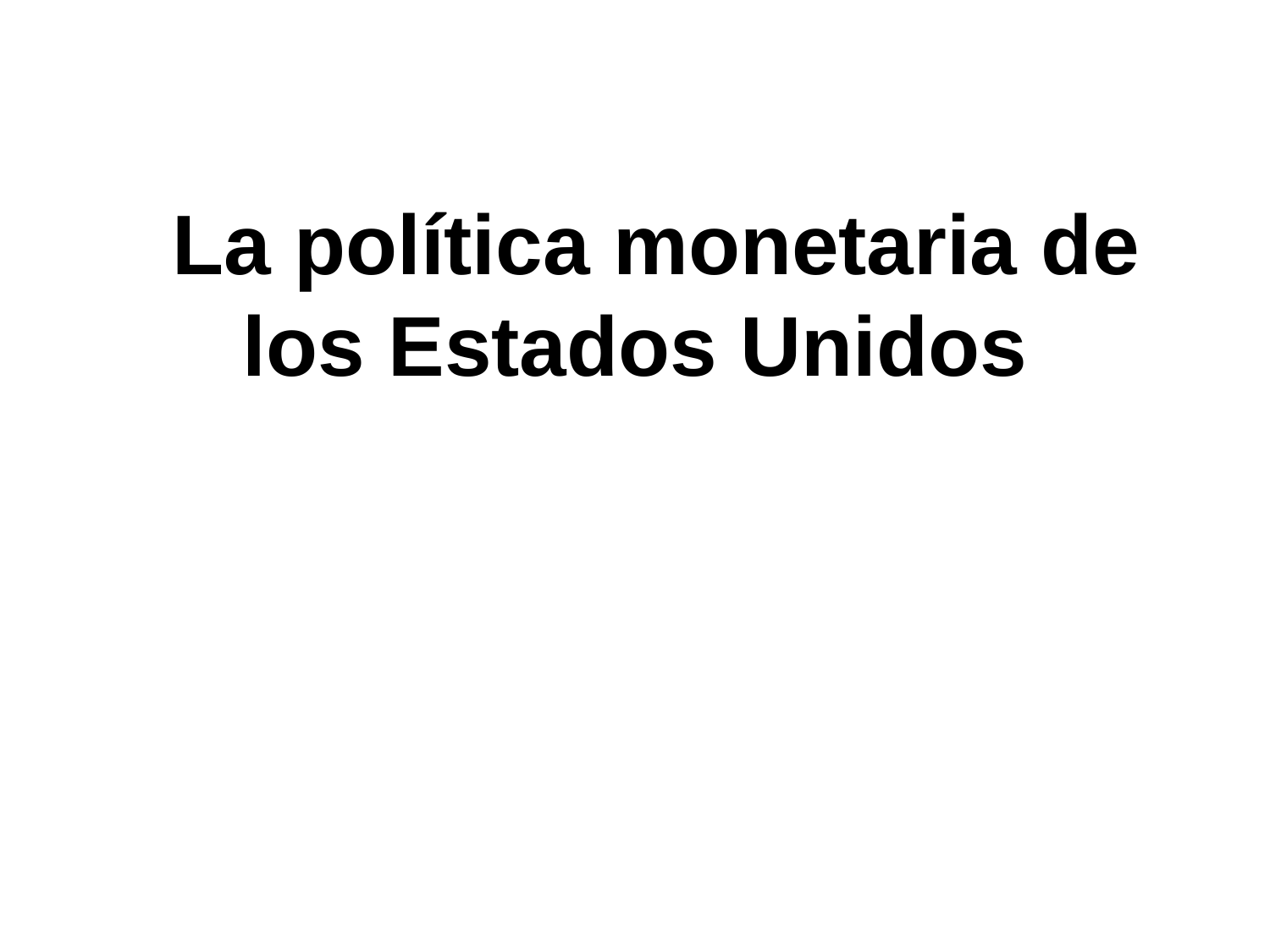

# La política monetaria de los Estados Unidos